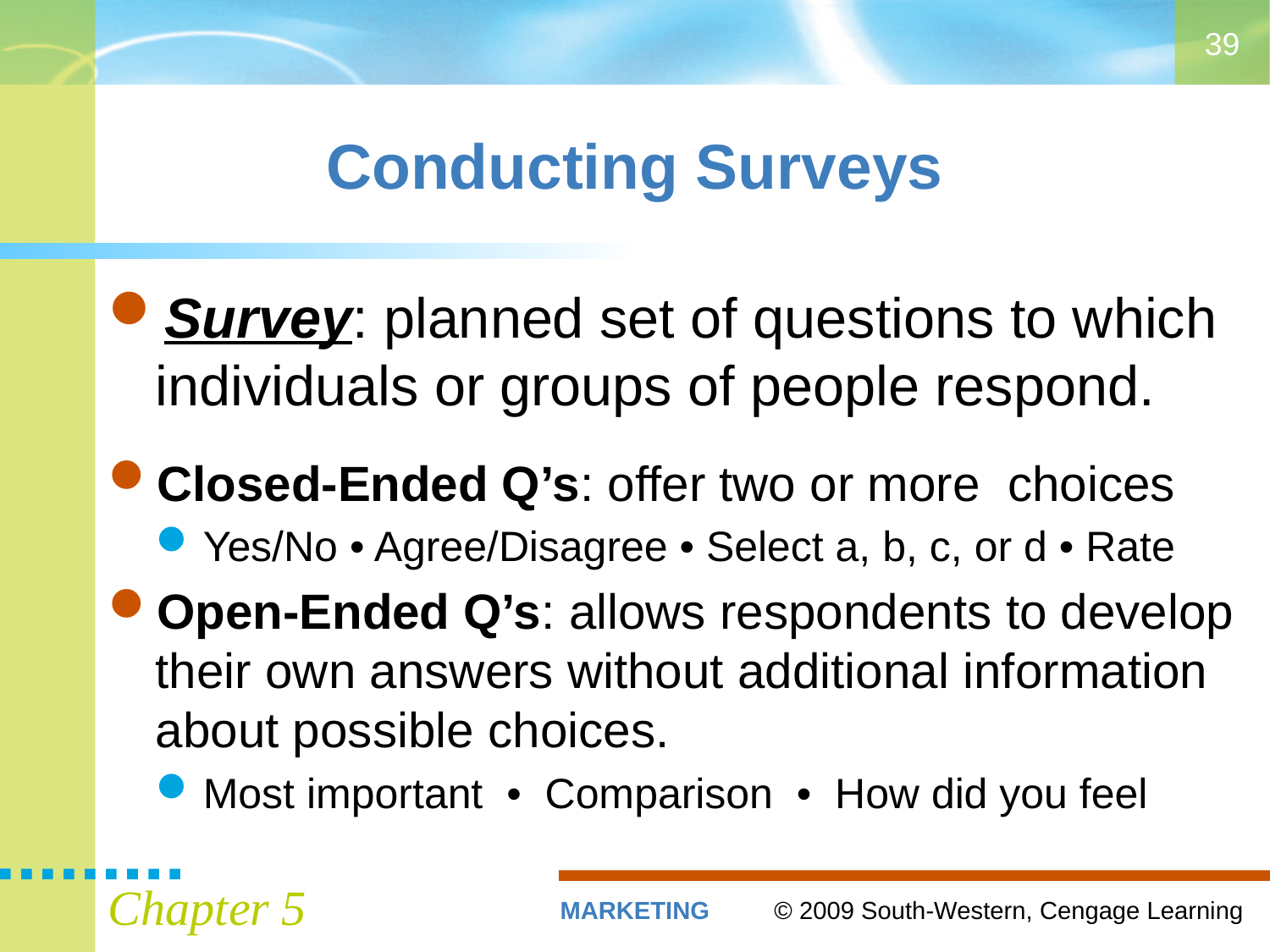

39
# Conducting Surveys
Survey: planned set of questions to which individuals or groups of people respond.
Closed-Ended Q’s: offer two or more  choices
Yes/No • Agree/Disagree • Select a, b, c, or d • Rate
Open-Ended Q’s: allows respondents to develop their own answers without additional information about possible choices.
Most important  •  Comparison  •  How did you feel
Chapter 5